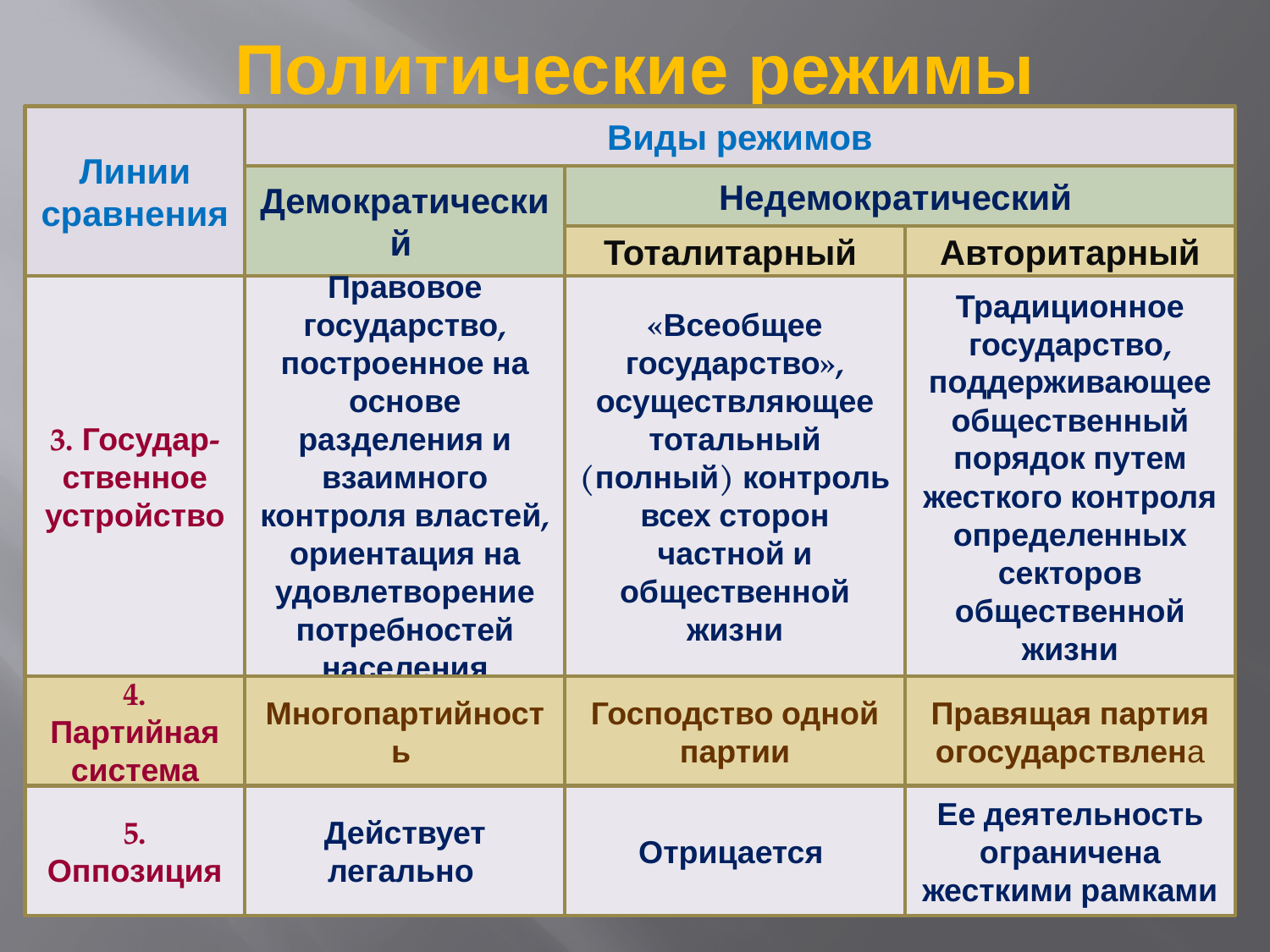

# Политические режимы
Линии сравнения
Виды режимов

Демократический
Недемократический
Тоталитарный
Авторитарный
3. Государ-ственное устройство
Правовое государство, построенное на основе разделения и взаимного контроля властей, ориентация на удовлетворение потребностей населения
«Всеобщее государство», осуществляющее тотальный (полный) контроль всех сторон частной и общественной жизни
Традиционное государство, поддерживающее общественный порядок путем жесткого контроля определенных секторов общественной жизни
4. Партийная система
Многопартийность
Господство одной партии
Правящая партия огосударствлена
5. Оппозиция
Действует легально
Отрицается
Ее деятельность ограничена жесткими рамками